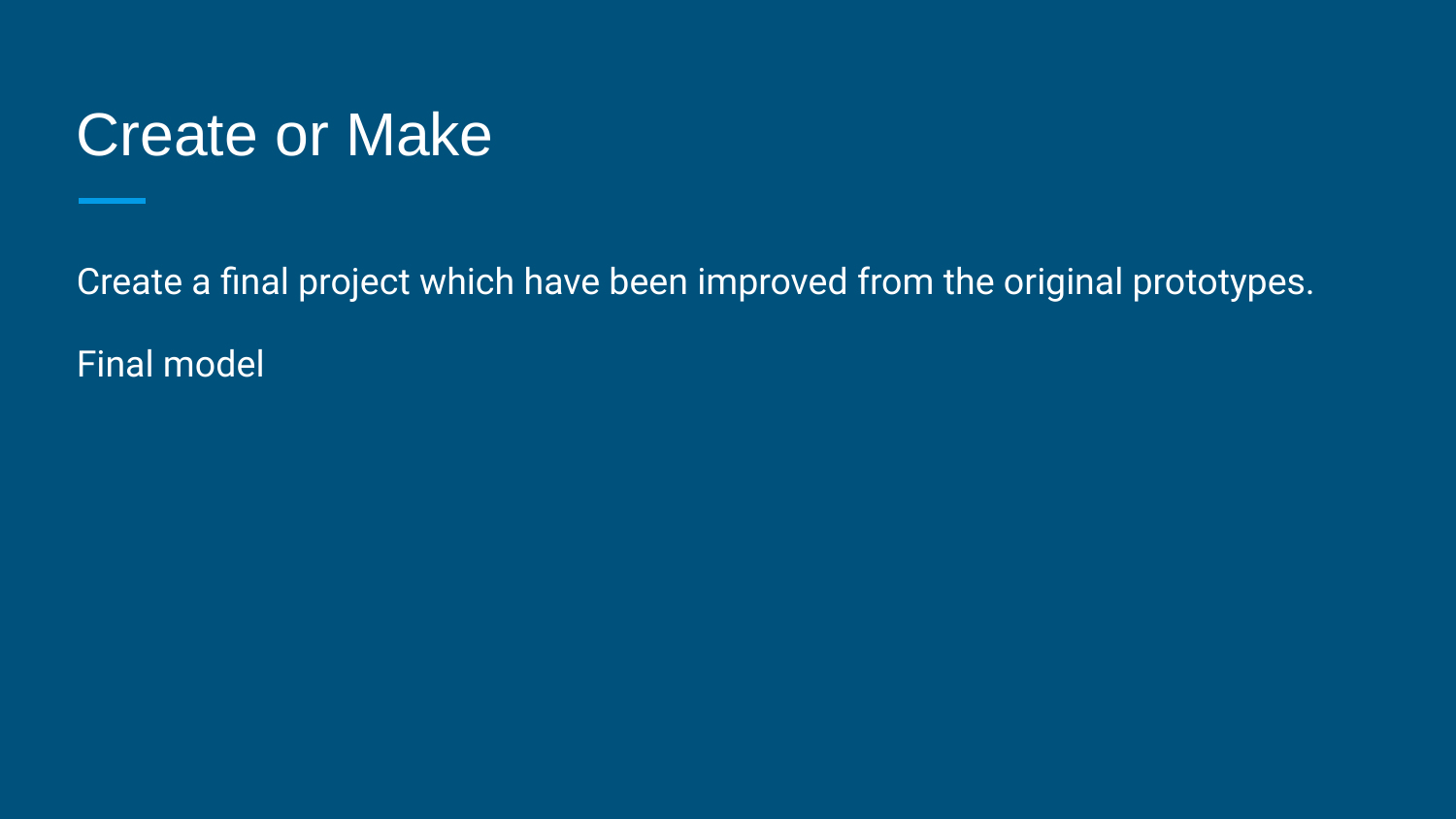

# Create or Make
Create a final project which have been improved from the original prototypes.
Final model